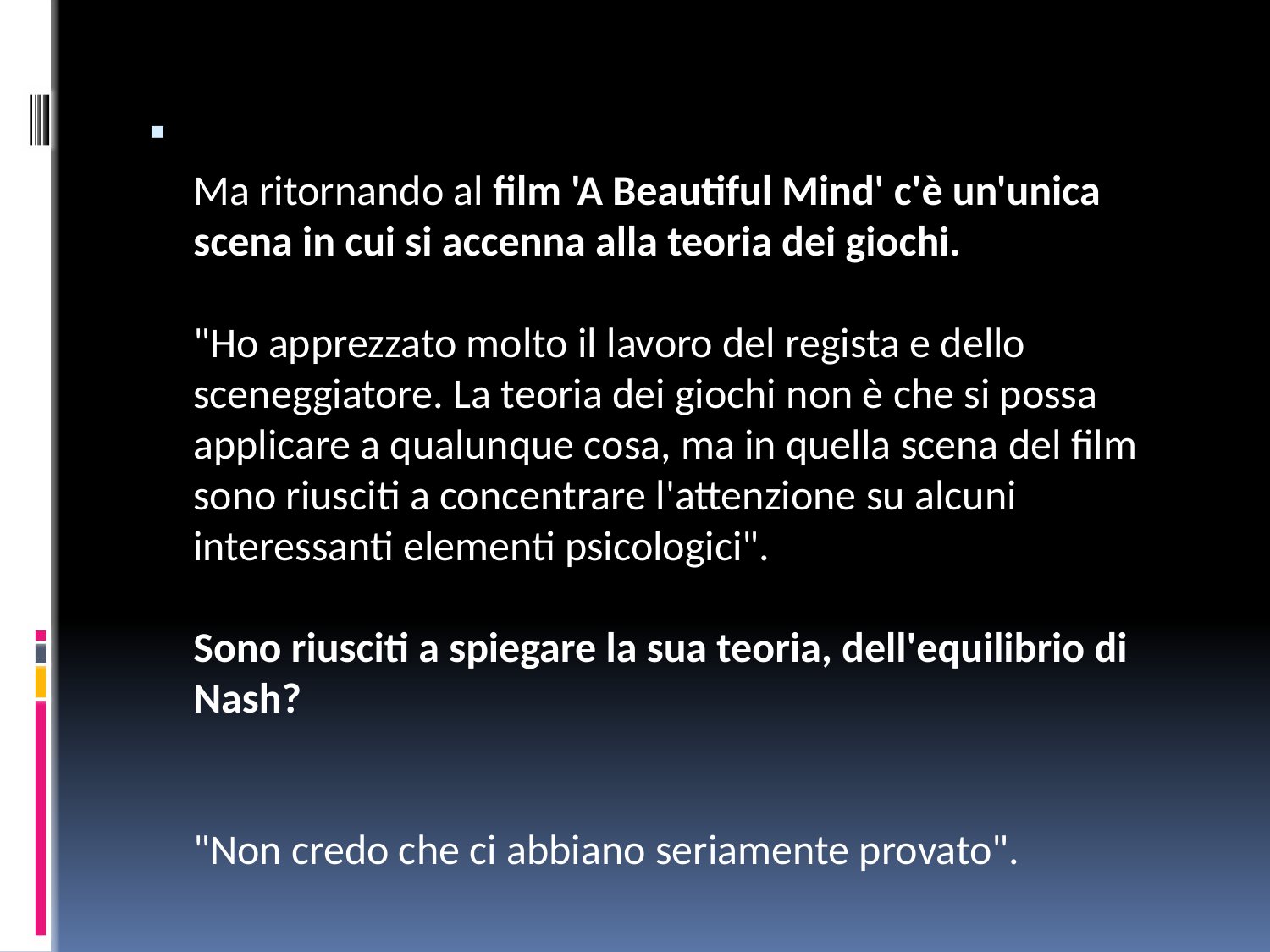

Ma ritornando al film 'A Beautiful Mind' c'è un'unica scena in cui si accenna alla teoria dei giochi.
"Ho apprezzato molto il lavoro del regista e dello sceneggiatore. La teoria dei giochi non è che si possa applicare a qualunque cosa, ma in quella scena del film sono riusciti a concentrare l'attenzione su alcuni interessanti elementi psicologici".
Sono riusciti a spiegare la sua teoria, dell'equilibrio di Nash?
"Non credo che ci abbiano seriamente provato".